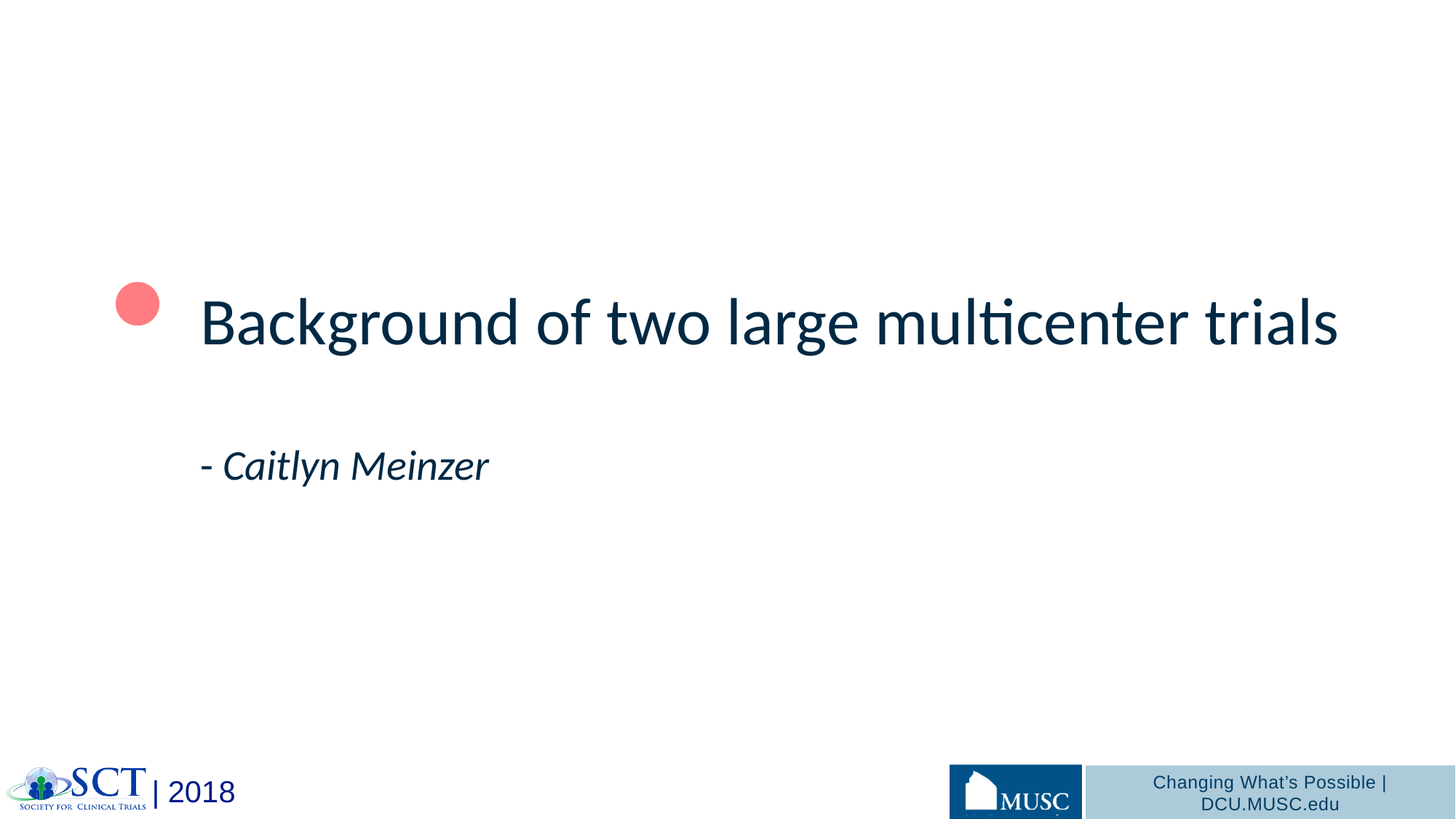

Background of two large multicenter trials

- Caitlyn Meinzer